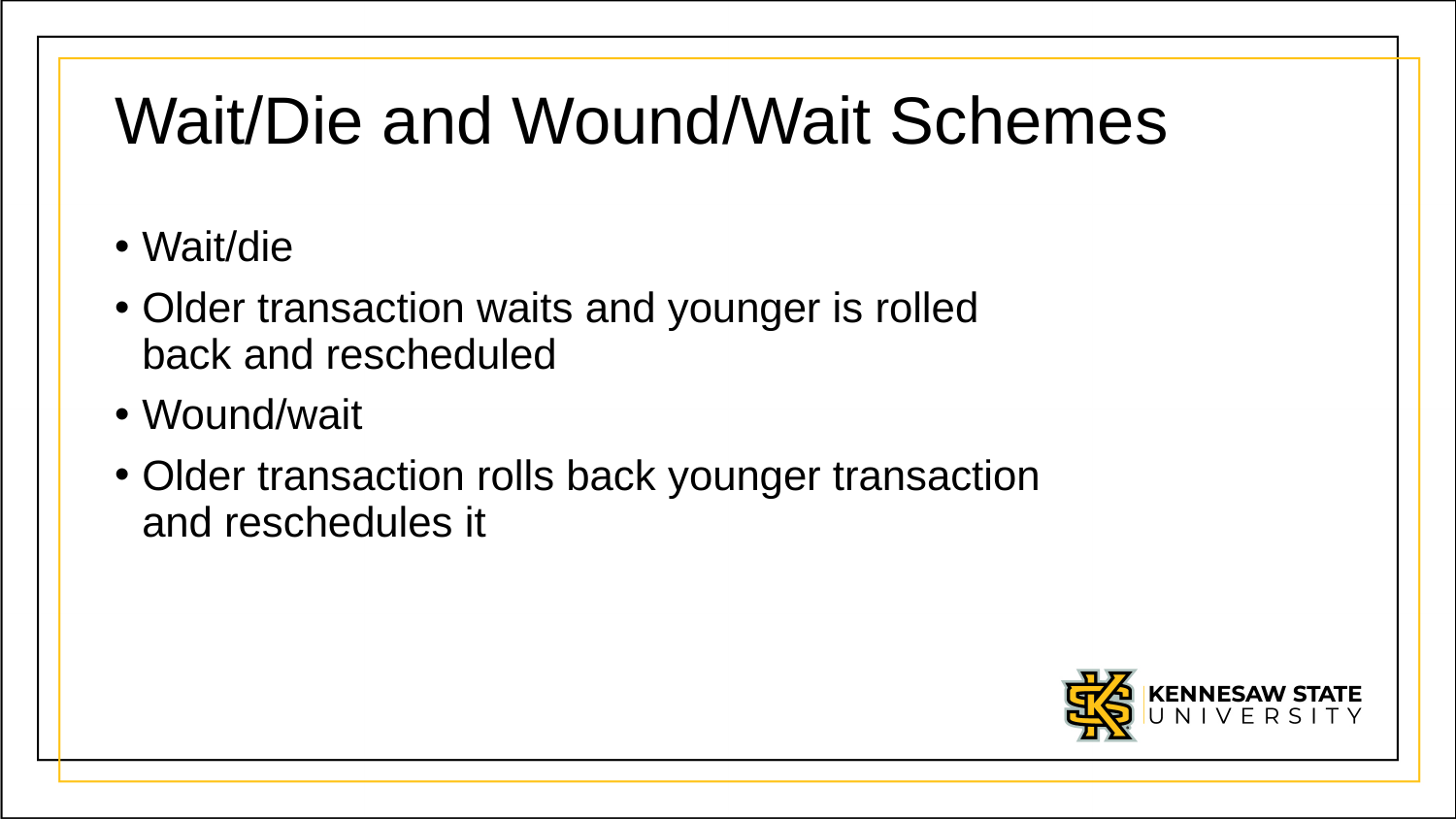

# Wait/Die and Wound/Wait Schemes
Wait/die
Older transaction waits and younger is rolled
back and rescheduled
Wound/wait
Older transaction rolls back younger transaction
and reschedules it